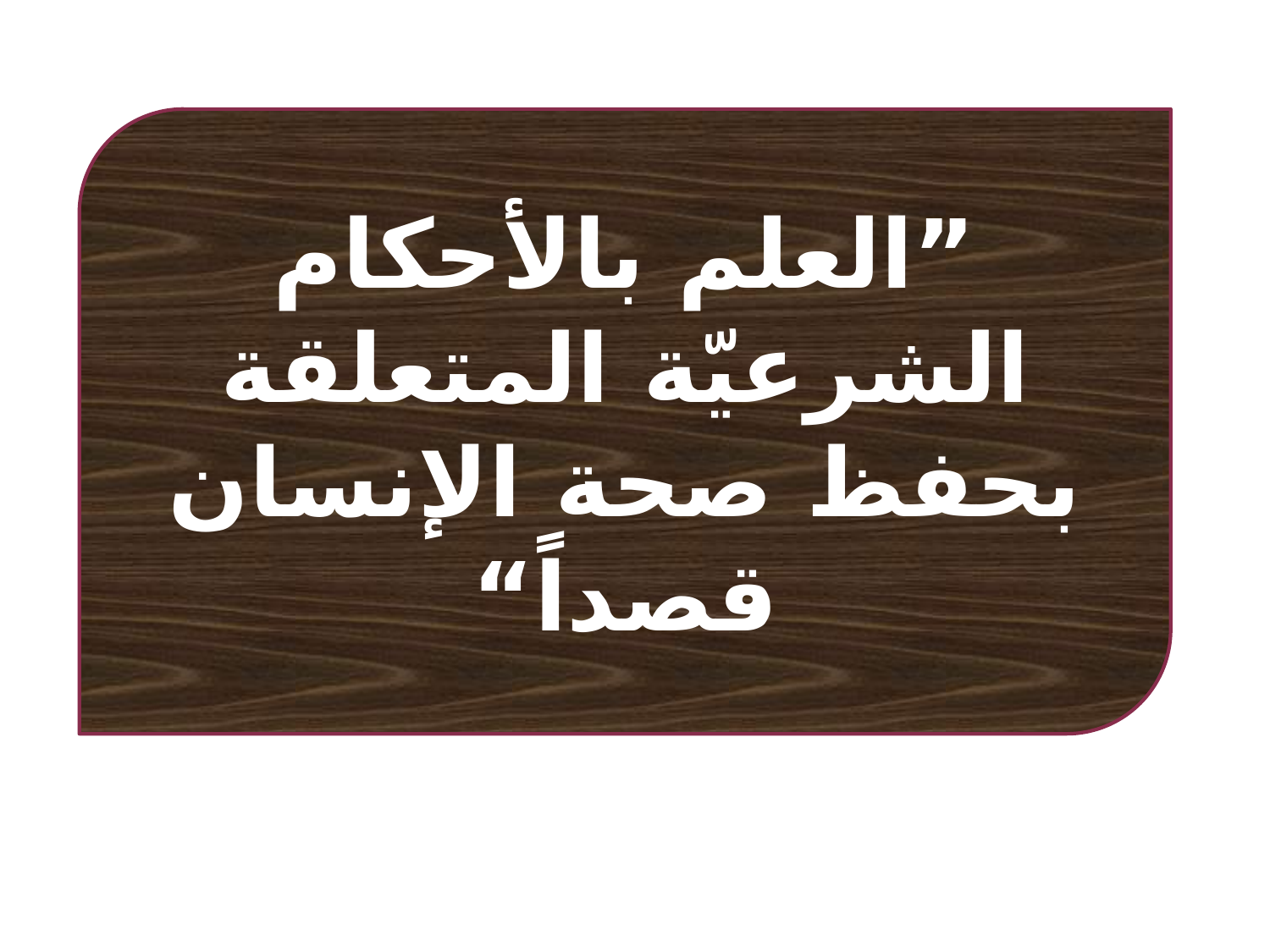

”العلم بالأحكام الشرعيّة المتعلقة بحفظ صحة الإنسان قصداً“